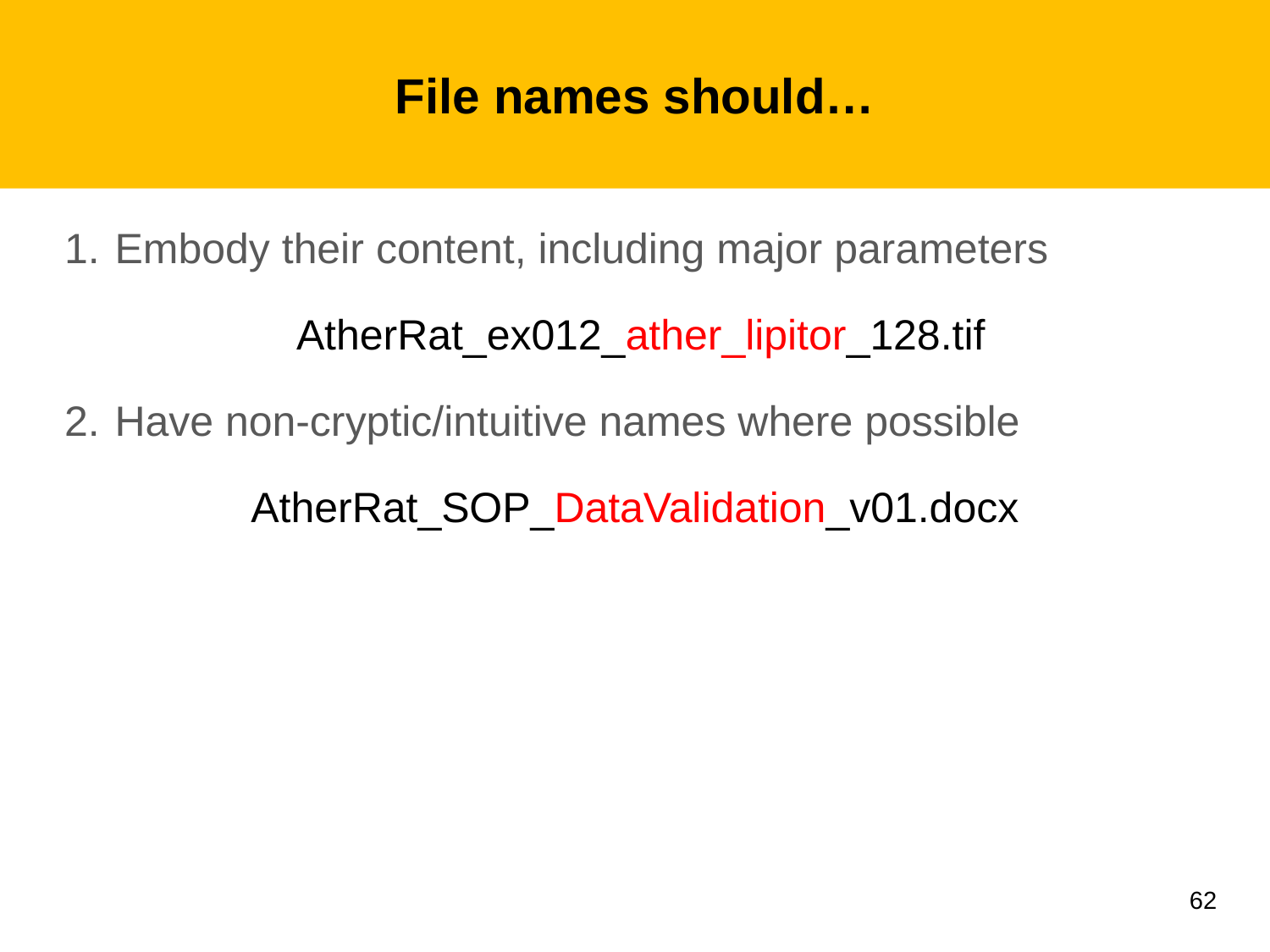

# File names should…
Embody their content, including major parameters
 AtherRat_ex012_ather_lipitor_128.tif
Have non-cryptic/intuitive names where possible
AtherRat_SOP_DataValidation_v01.docx

62